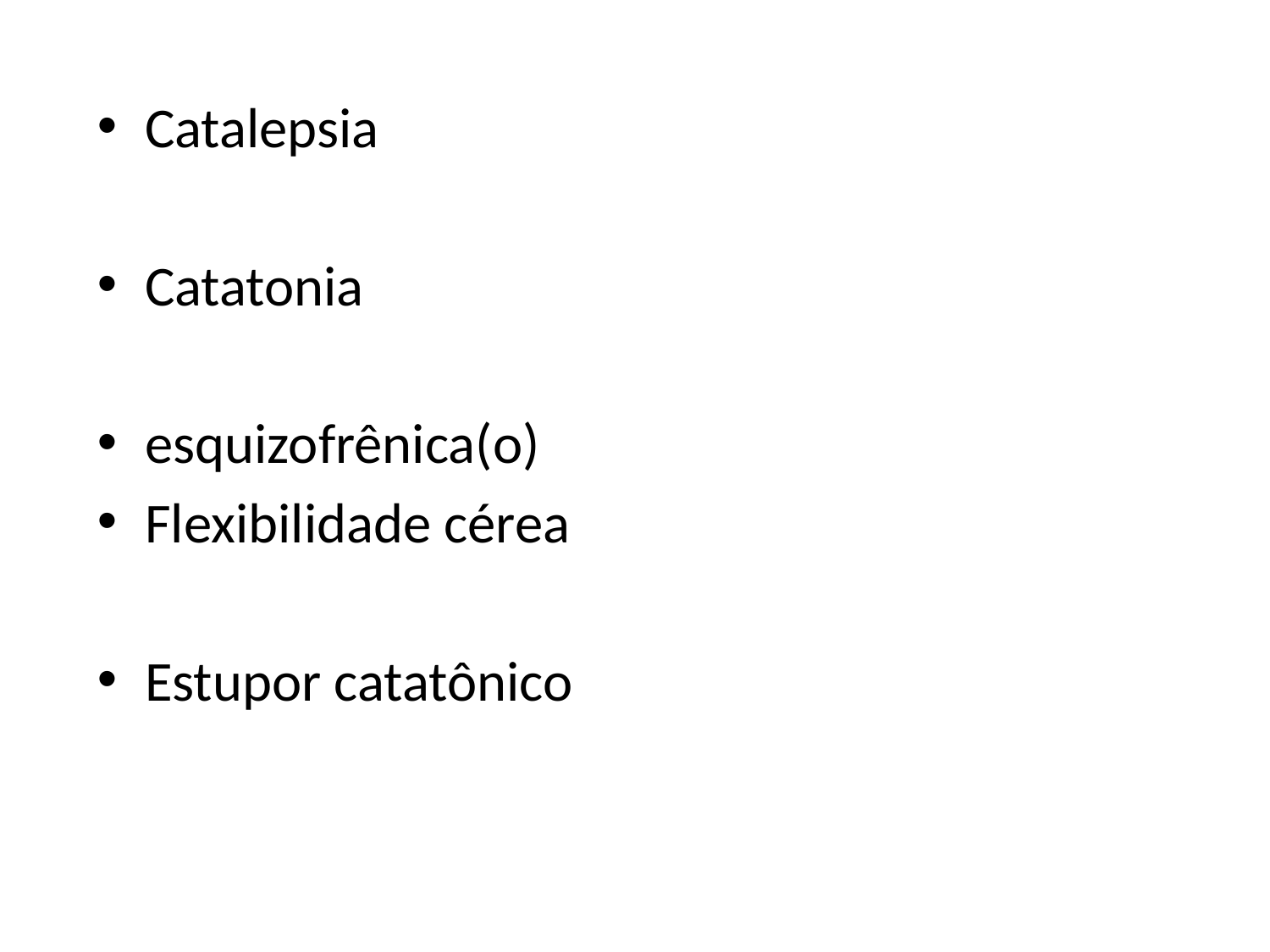

Catalepsia

Catatonia

esquizofrênica(o)
Flexibilidade cérea

Estupor catatônico